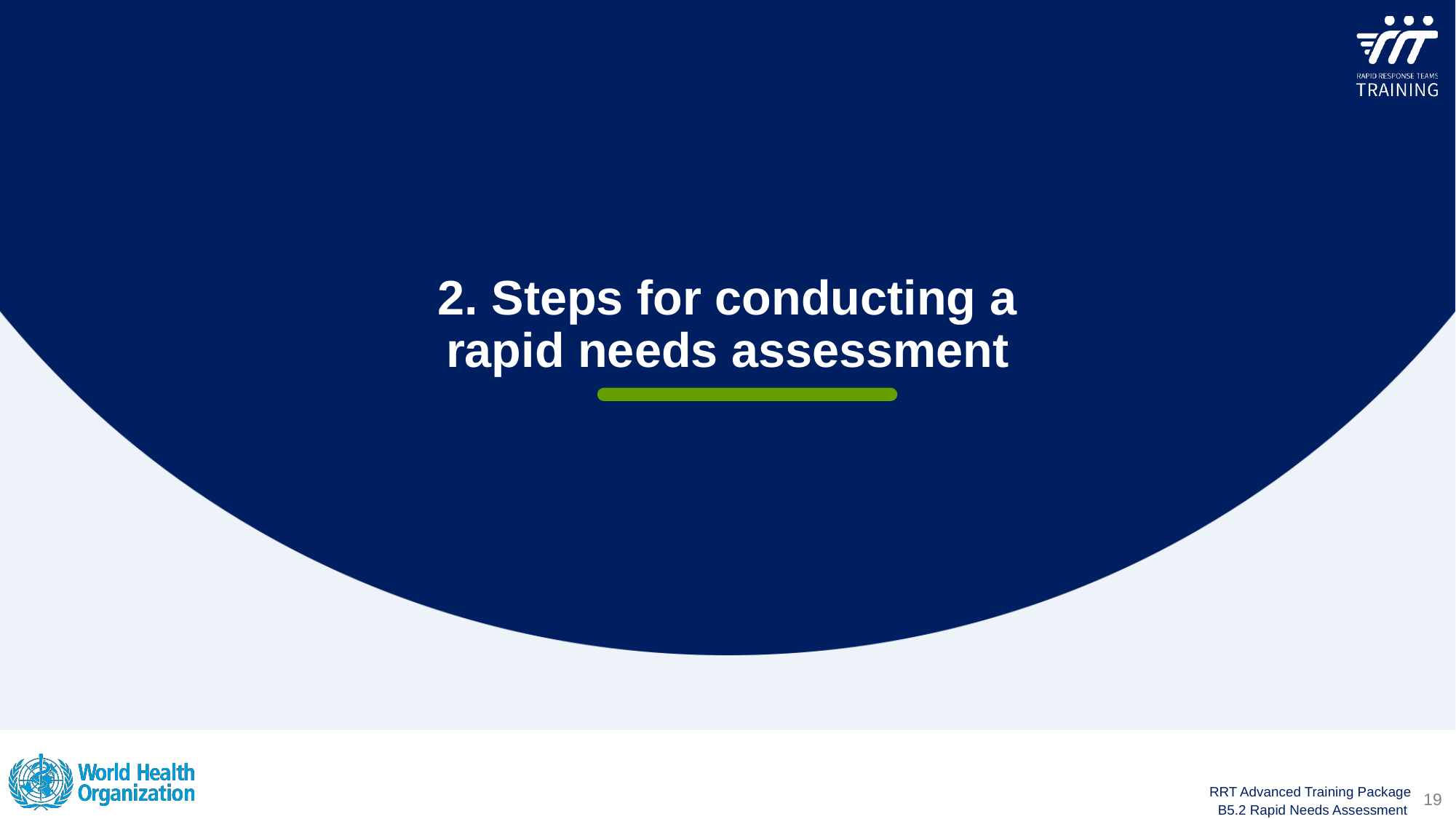

2. Steps for conducting a rapid needs assessment